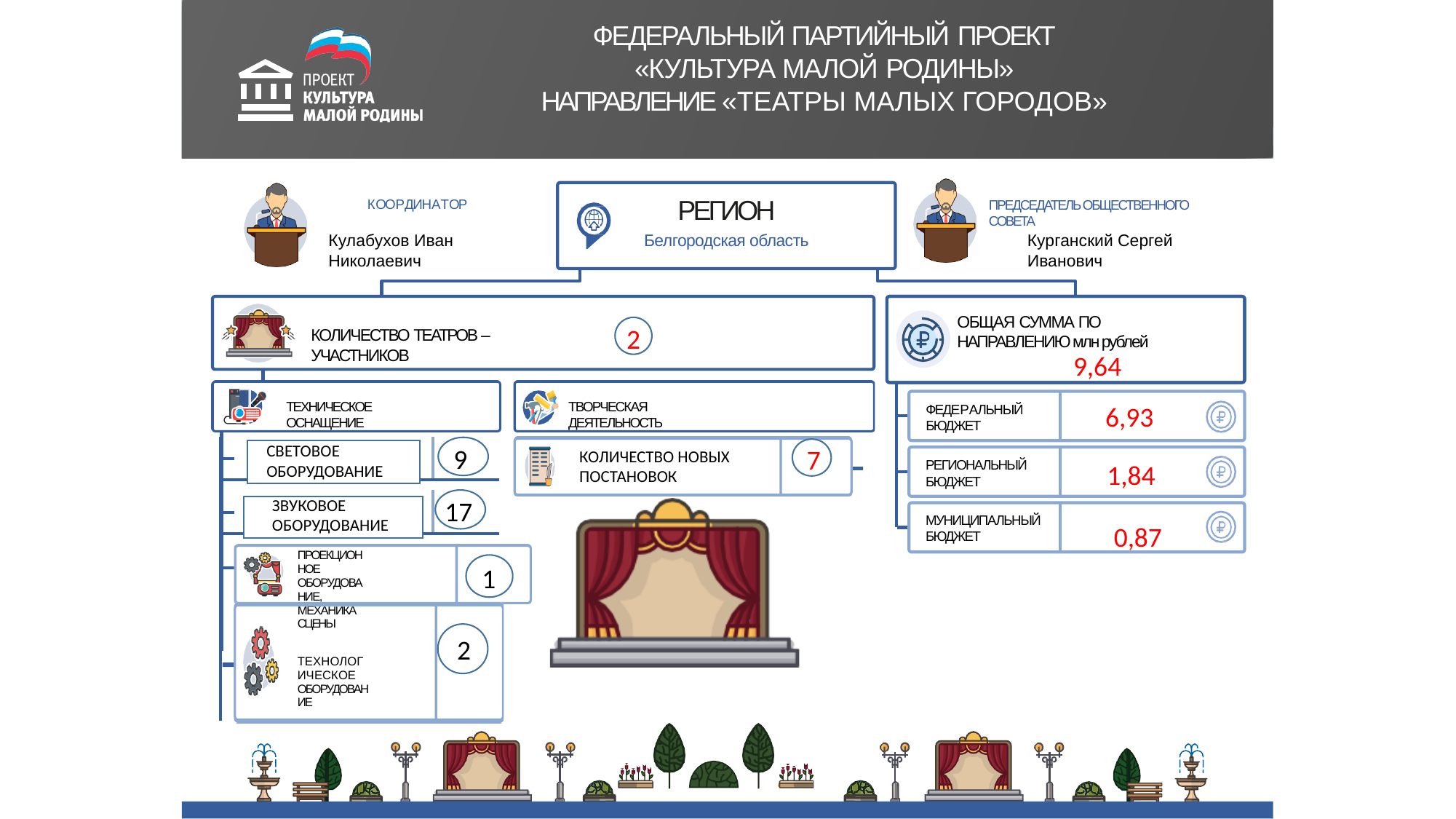

ФЕДЕРАЛЬНЫЙ ПАРТИЙНЫЙ ПРОЕКТ
«КУЛЬТУРА МАЛОЙ РОДИНЫ»
НАПРАВЛЕНИЕ «ТЕАТРЫ МАЛЫХ ГОРОДОВ»

НАПРАВЛЕНИЕ «ТЕАТРЫ МАЛЫХ ГОРОДОВ»

РЕГИОН
Белгородская область
КООРДИНАТОР
ПРЕДСЕДАТЕЛЬ ОБЩЕСТВЕННОГО СОВЕТА

Курганский Сергей Иванович
Кулабухов Иван Николаевич

ОБЩАЯ СУММА ПО НАПРАВЛЕНИЮ млн рублей

2

КОЛИЧЕСТВО ТЕАТРОВ – УЧАСТНИКОВ

9,64

6,93
ТЕХНИЧЕСКОЕ ОСНАЩЕНИЕ
ТВОРЧЕСКАЯ ДЕЯТЕЛЬНОСТЬ
ФЕДЕРАЛЬНЫЙ
БЮДЖЕТ

СВЕТОВОЕ ОБОРУДОВАНИЕ

|  |  |  |
| --- | --- | --- |
|  |  |  |
|  |  |  |
|  |  |  |
|  |  |  |
| ПРОЕКЦИОННОЕ ОБОРУДОВАНИЕ, МЕХАНИКА СЦЕНЫ ТЕХНОЛОГИЧЕСКОЕ ОБОРУДОВАНИЕ |  |  |
9

7

КОЛИЧЕСТВО НОВЫХ ПОСТАНОВОК

1,84
РЕГИОНАЛЬНЫЙ
БЮДЖЕТ

МУНИЦИПАЛЬНЫЙ
БЮДЖЕТ

ЗВУКОВОЕ ОБОРУДОВАНИЕ
17

К

0,87

1

2